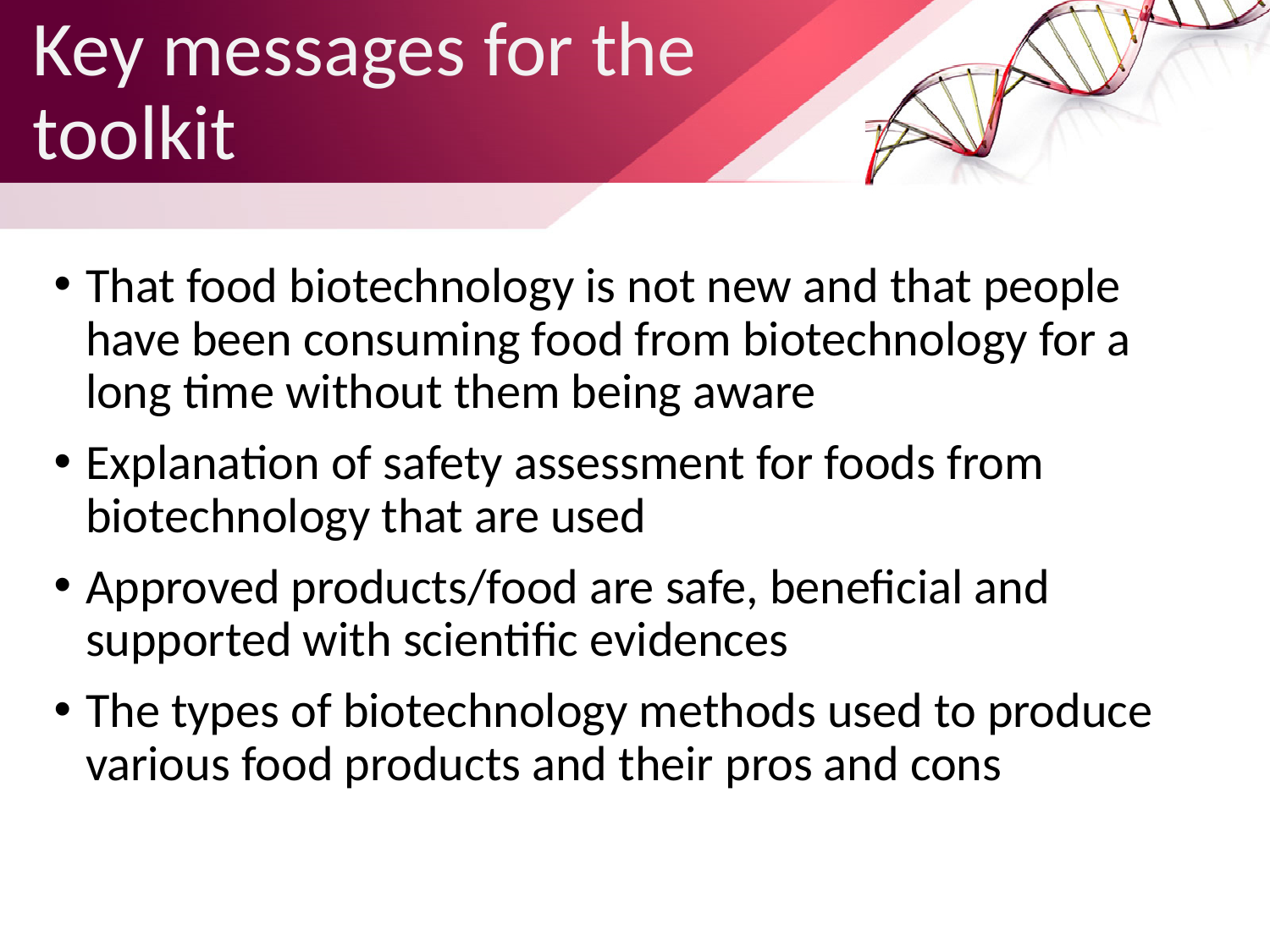

# Key messages for the toolkit
That food biotechnology is not new and that people have been consuming food from biotechnology for a long time without them being aware
Explanation of safety assessment for foods from biotechnology that are used
Approved products/food are safe, beneficial and supported with scientific evidences
The types of biotechnology methods used to produce various food products and their pros and cons